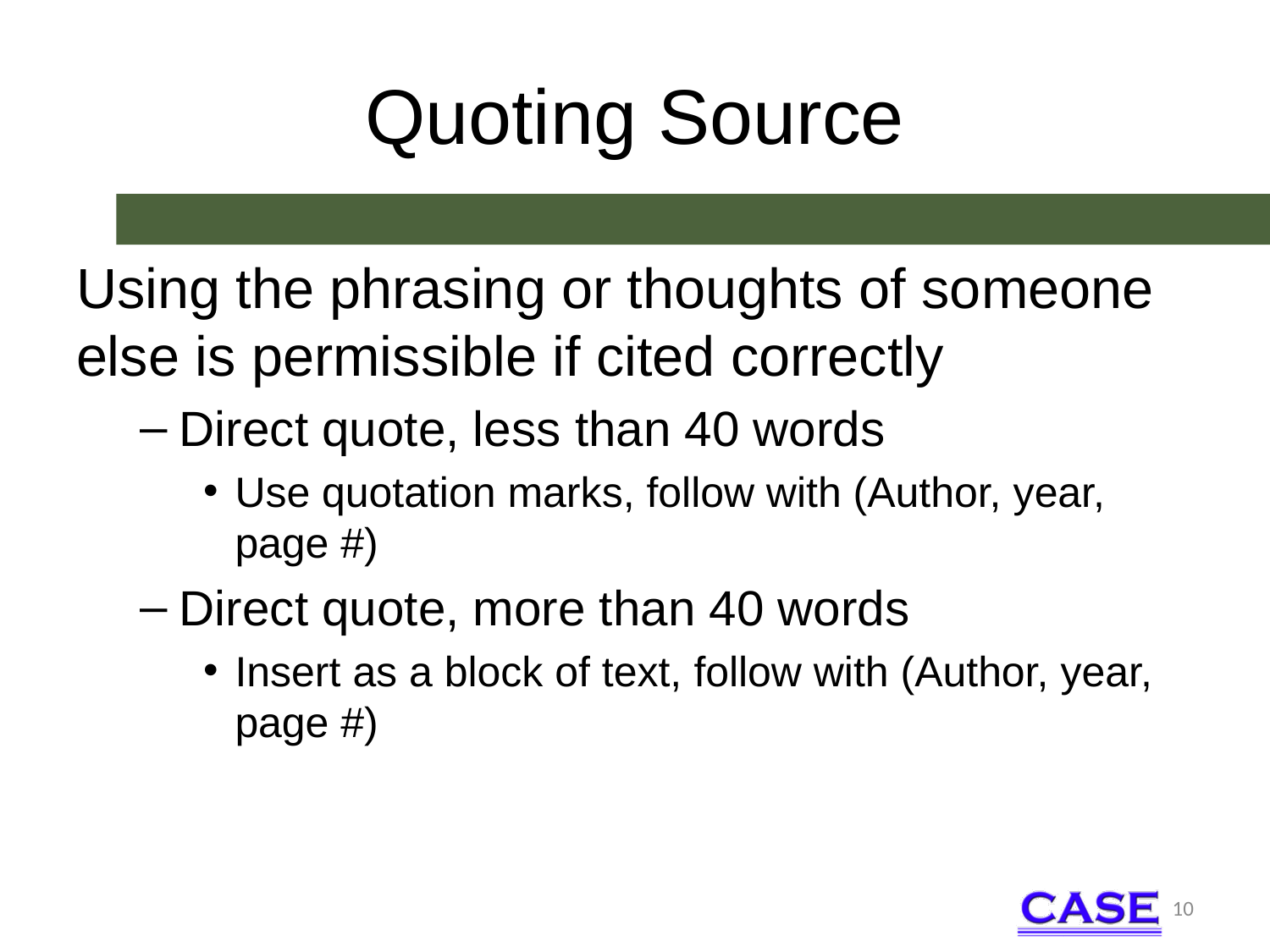

# Quoting Source
Using the phrasing or thoughts of someone else is permissible if cited correctly
Direct quote, less than 40 words
Use quotation marks, follow with (Author, year, page #)
Direct quote, more than 40 words
Insert as a block of text, follow with (Author, year, page #)

10